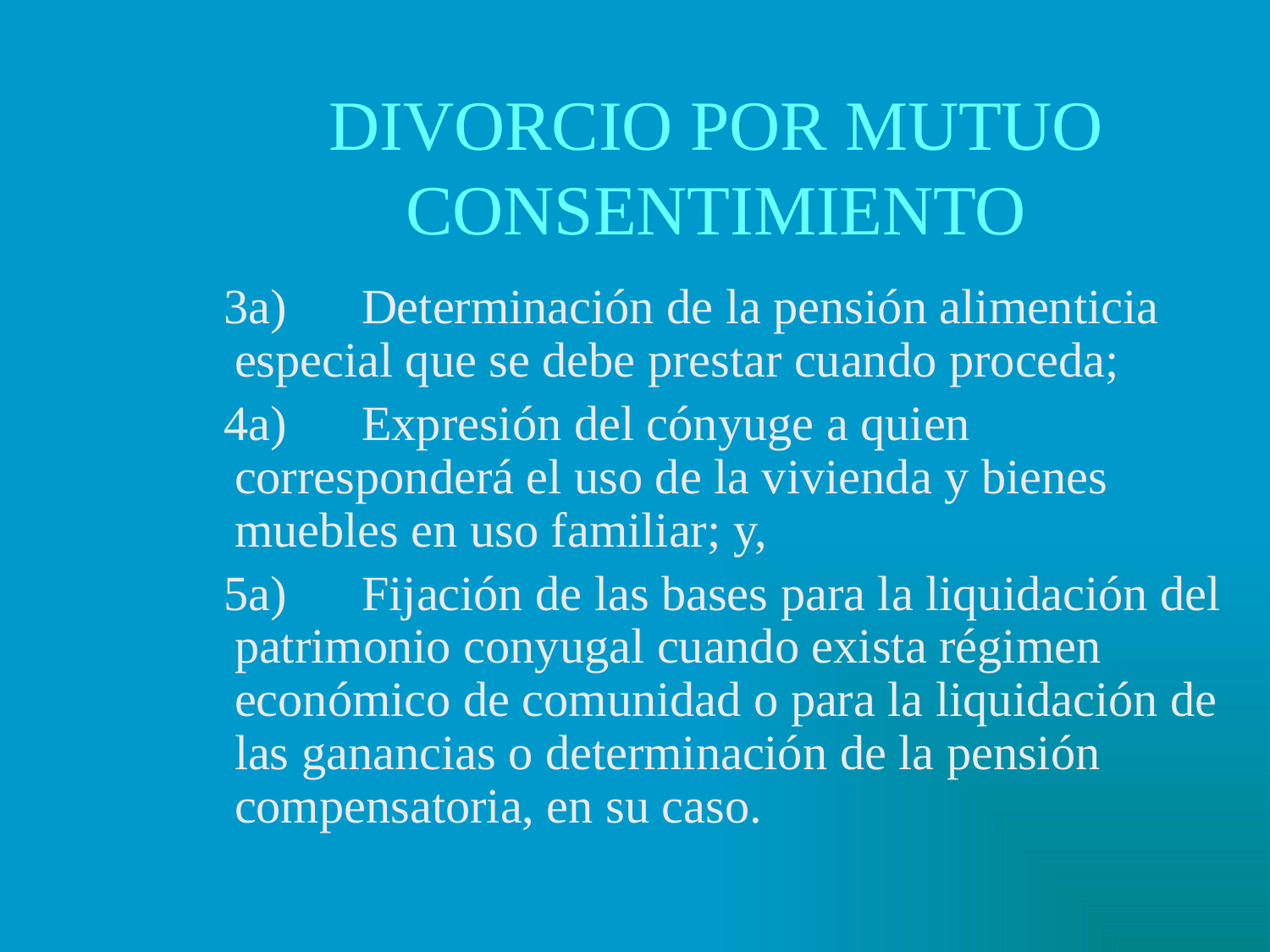

# DIVORCIO POR MUTUO CONSENTIMIENTO
   3a)	Determinación de la pensión alimenticia especial que se debe prestar cuando proceda;
   4a)	Expresión del cónyuge a quien corresponderá el uso de la vivienda y bienes muebles en uso familiar; y,
   5a)	Fijación de las bases para la liquidación del patrimonio conyugal cuando exista régimen económico de comunidad o para la liquidación de las ganancias o determinación de la pensión compensatoria, en su caso.